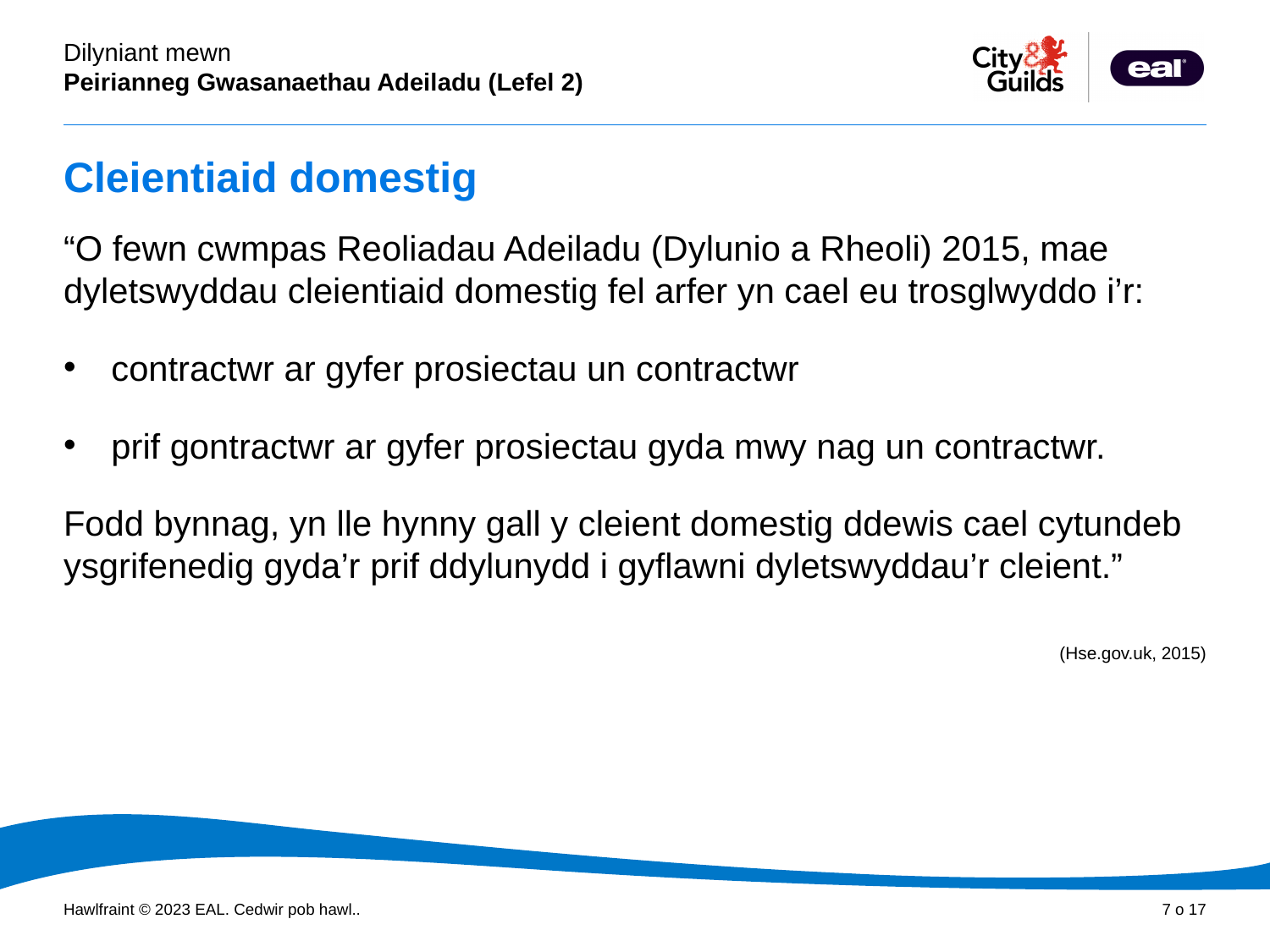

# Cleientiaid domestig
“O fewn cwmpas Reoliadau Adeiladu (Dylunio a Rheoli) 2015, mae dyletswyddau cleientiaid domestig fel arfer yn cael eu trosglwyddo i’r:
contractwr ar gyfer prosiectau un contractwr
prif gontractwr ar gyfer prosiectau gyda mwy nag un contractwr.
Fodd bynnag, yn lle hynny gall y cleient domestig ddewis cael cytundeb ysgrifenedig gyda’r prif ddylunydd i gyflawni dyletswyddau’r cleient.”
(Hse.gov.uk, 2015)